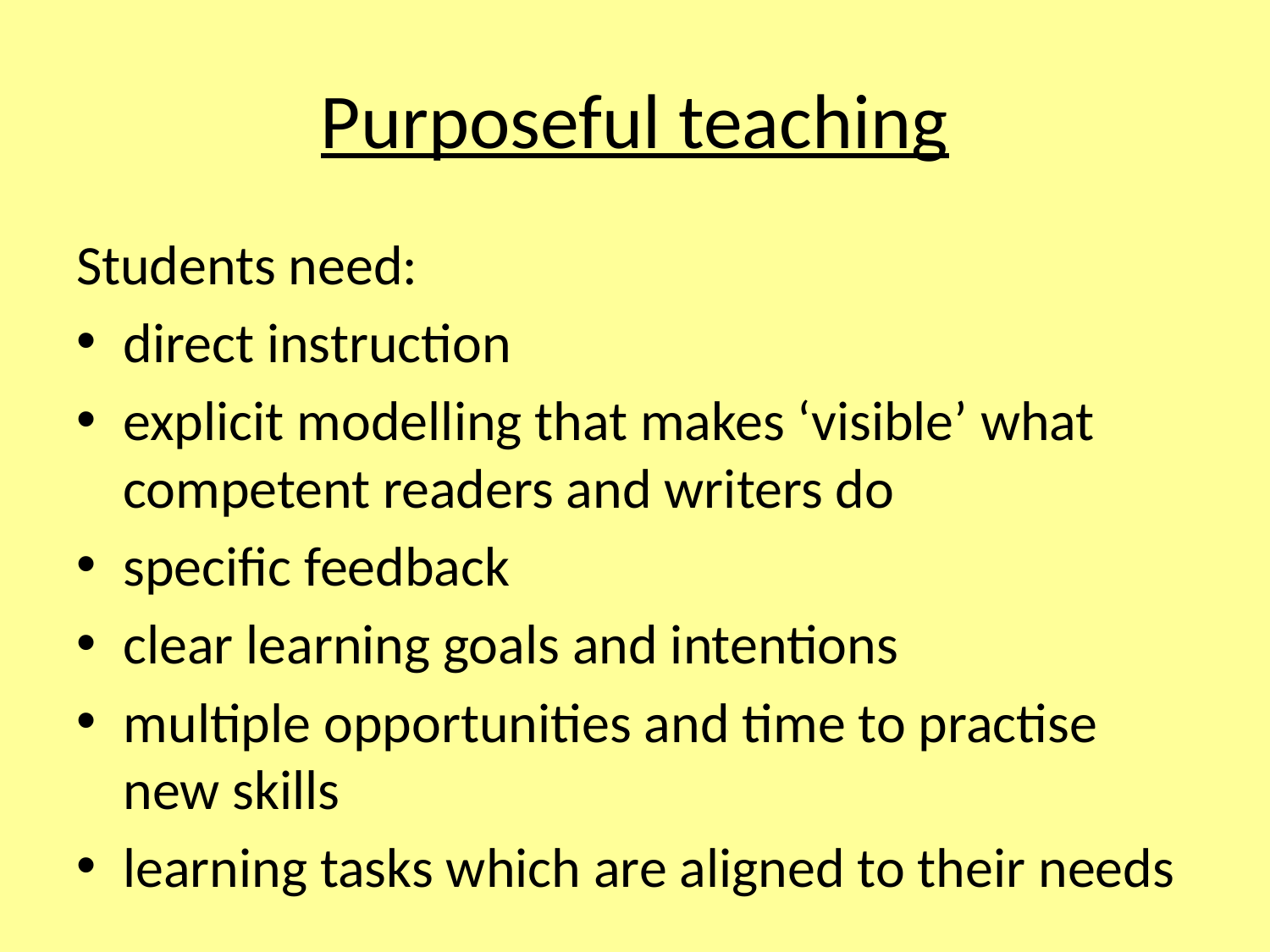

# Purposeful teaching
Students need:
direct instruction
explicit modelling that makes ‘visible’ what competent readers and writers do
specific feedback
clear learning goals and intentions
multiple opportunities and time to practise new skills
learning tasks which are aligned to their needs